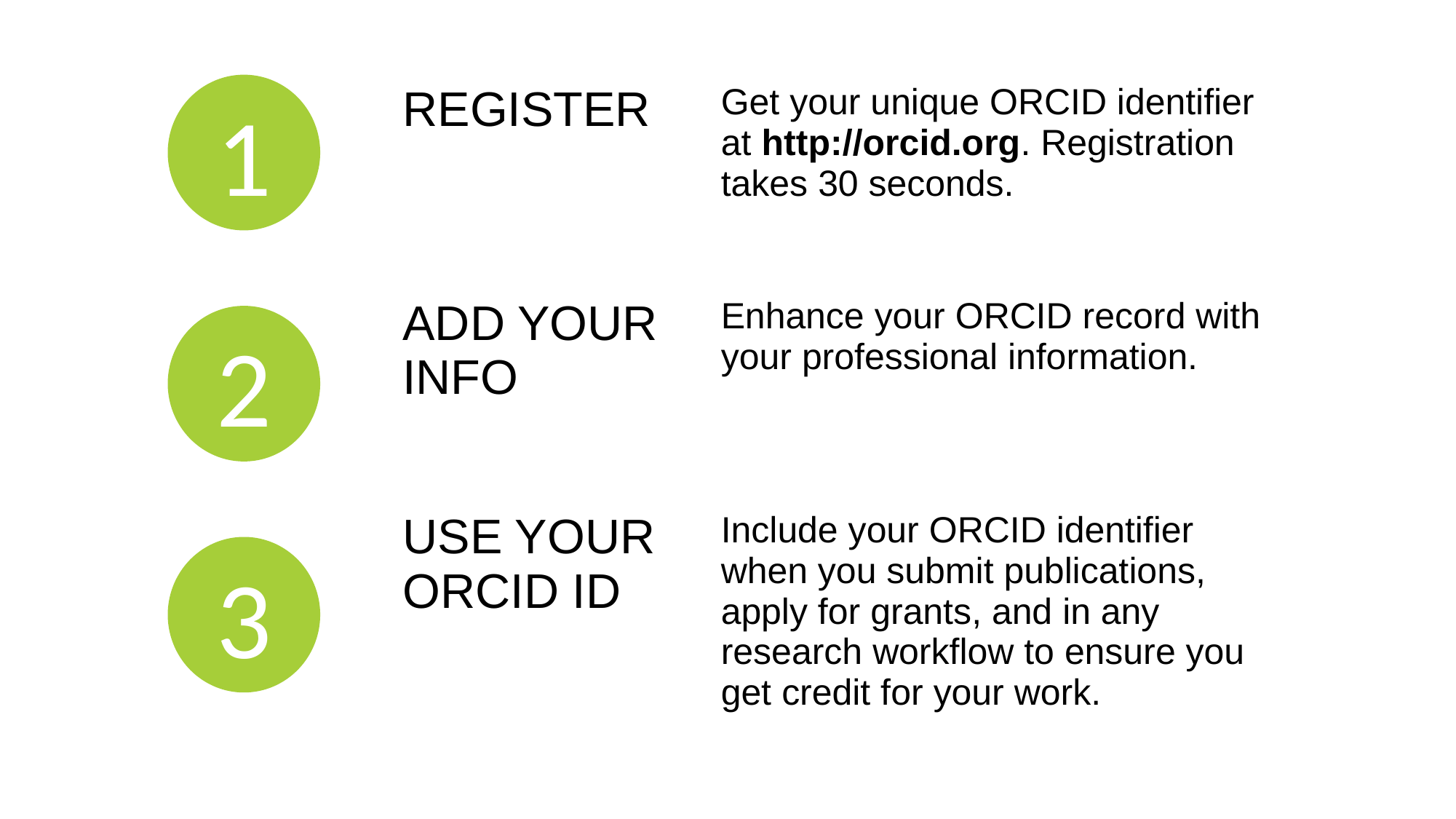

1
|  | REGISTER | Get your unique ORCID identifier at http://orcid.org. Registration takes 30 seconds. |
| --- | --- | --- |
|  | ADD YOUR INFO | Enhance your ORCID record with your professional information. |
|  | USE YOUR ORCID ID | Include your ORCID identifier when you submit publications, apply for grants, and in any research workflow to ensure you get credit for your work. |
2
3